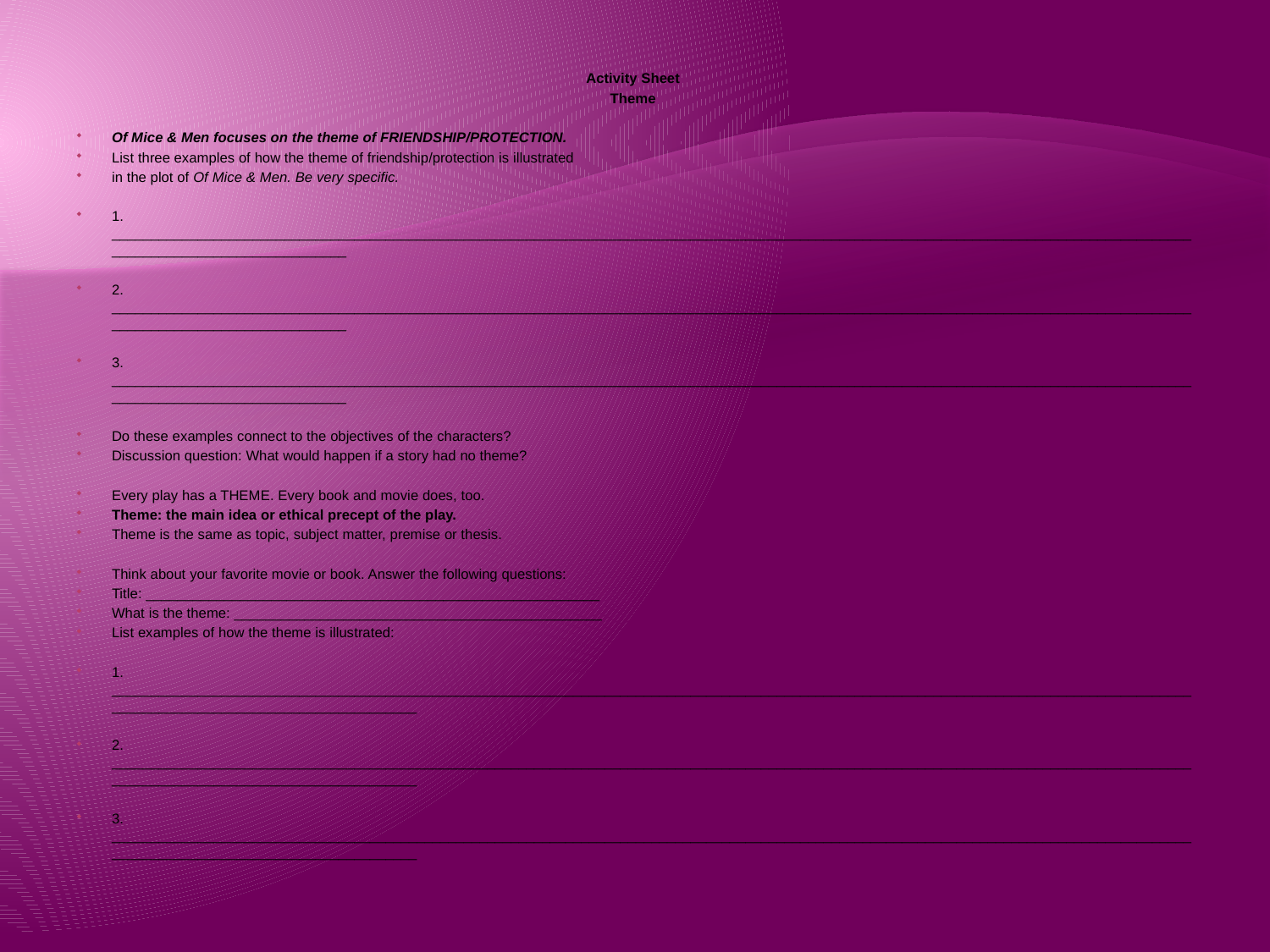

Activity Sheet
Theme

Of Mice & Men focuses on the theme of FRIENDSHIP/PROTECTION.
List three examples of how the theme of friendship/protection is illustrated
in the plot of Of Mice & Men. Be very specific.

1. ________________________________________________________________________________________________________________________________________________________________________

2. ________________________________________________________________________________________________________________________________________________________________________

3. ________________________________________________________________________________________________________________________________________________________________________

Do these examples connect to the objectives of the characters?
Discussion question: What would happen if a story had no theme?

Every play has a THEME. Every book and movie does, too.
Theme: the main idea or ethical precept of the play.
Theme is the same as topic, subject matter, premise or thesis.

Think about your favorite movie or book. Answer the following questions:
Title: __________________________________________________________
What is the theme: _______________________________________________
List examples of how the theme is illustrated:

1. _________________________________________________________________________________________________________________________________________________________________________________

2. _________________________________________________________________________________________________________________________________________________________________________________

3. _________________________________________________________________________________________________________________________________________________________________________________